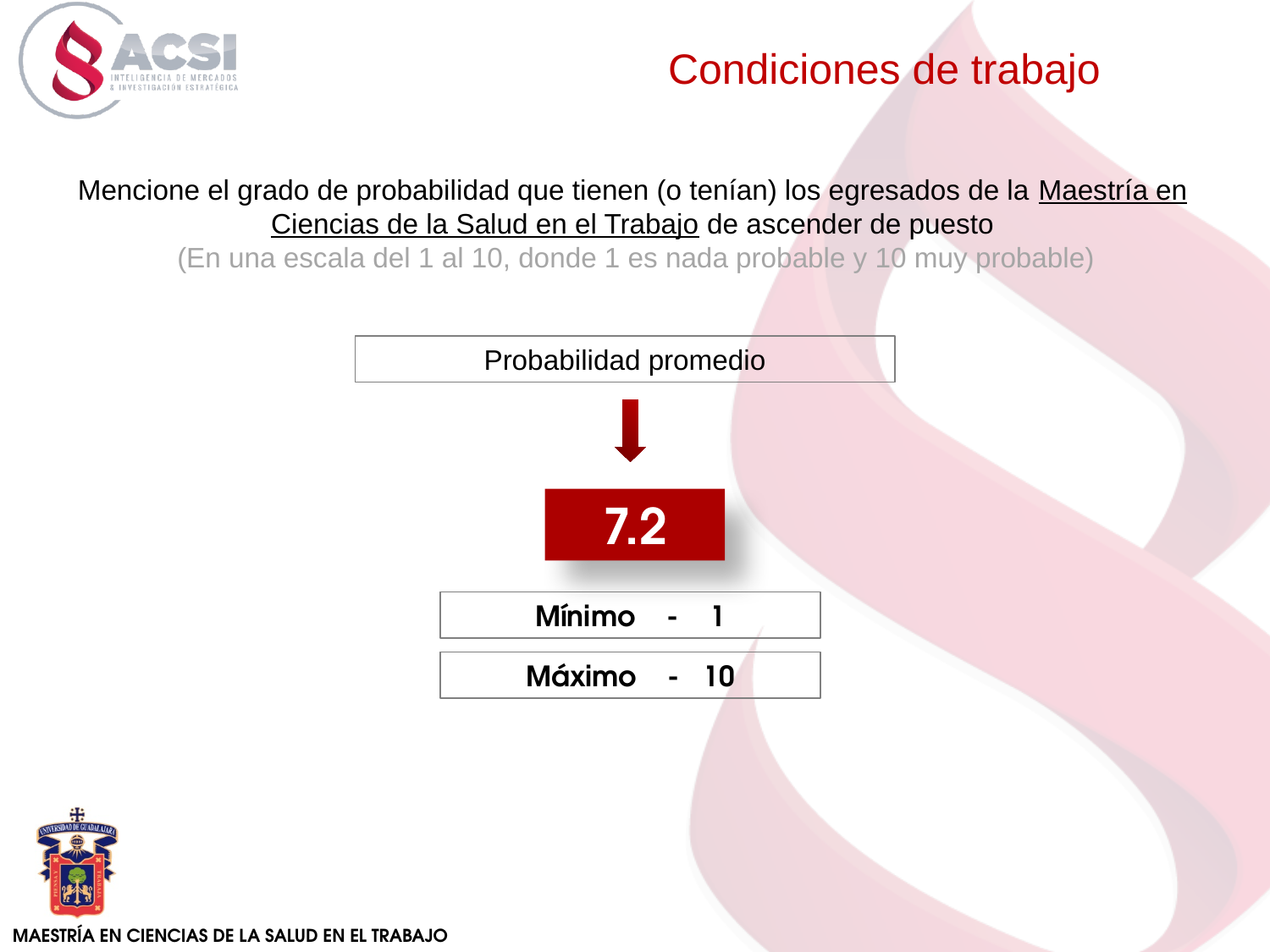

Condiciones de trabajo
Mencione el grado de probabilidad que tienen (o tenían) los egresados de la Maestría en Ciencias de la Salud en el Trabajo de ascender de puesto
 (En una escala del 1 al 10, donde 1 es nada probable y 10 muy probable)
Probabilidad promedio

7.2
Mínimo    -    1
Máximo    -   10